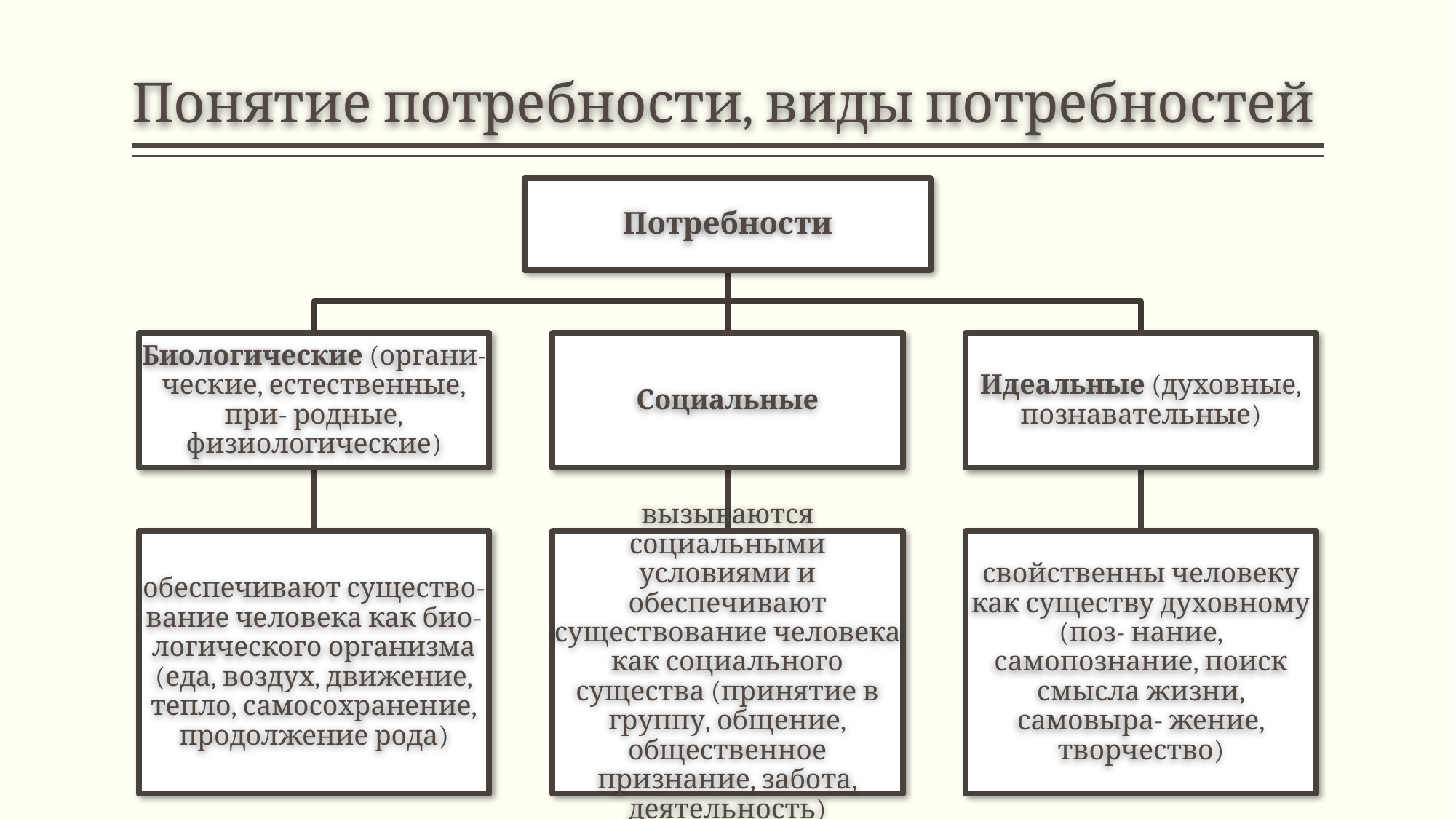

# Понятие потребности, виды потребностей

Потребности

Биологические (органи- ческие, естественные, при- родные, физиологические)

Социальные

Идеальные (духовные, познавательные)

обеспечивают существо- вание человека как био- логического организма (еда, воздух, движение, тепло, самосохранение, продолжение рода)

вызываются социальными условиями и обеспечивают существование человека как социального существа (принятие в группу, общение, общественное признание, забота, деятельность)

свойственны человеку как существу духовному (поз- нание, самопознание, поиск смысла жизни, самовыра- жение, творчество)